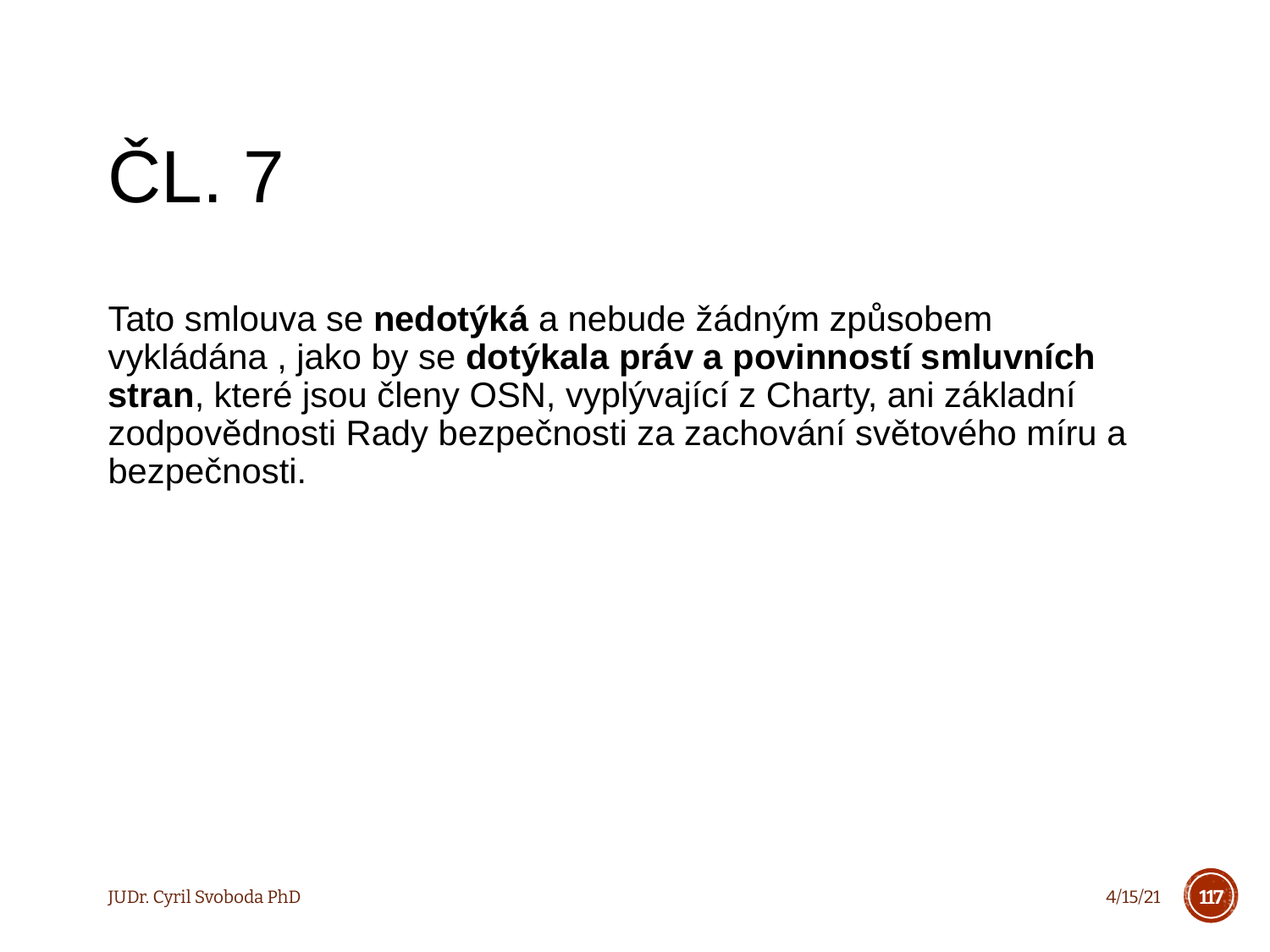

# Čl. 7
Tato smlouva se nedotýká a nebude žádným způsobem vykládána , jako by se dotýkala práv a povinností smluvních stran, které jsou členy OSN, vyplývající z Charty, ani základní zodpovědnosti Rady bezpečnosti za zachování světového míru a bezpečnosti.
JUDr. Cyril Svoboda PhD
4/15/21
117